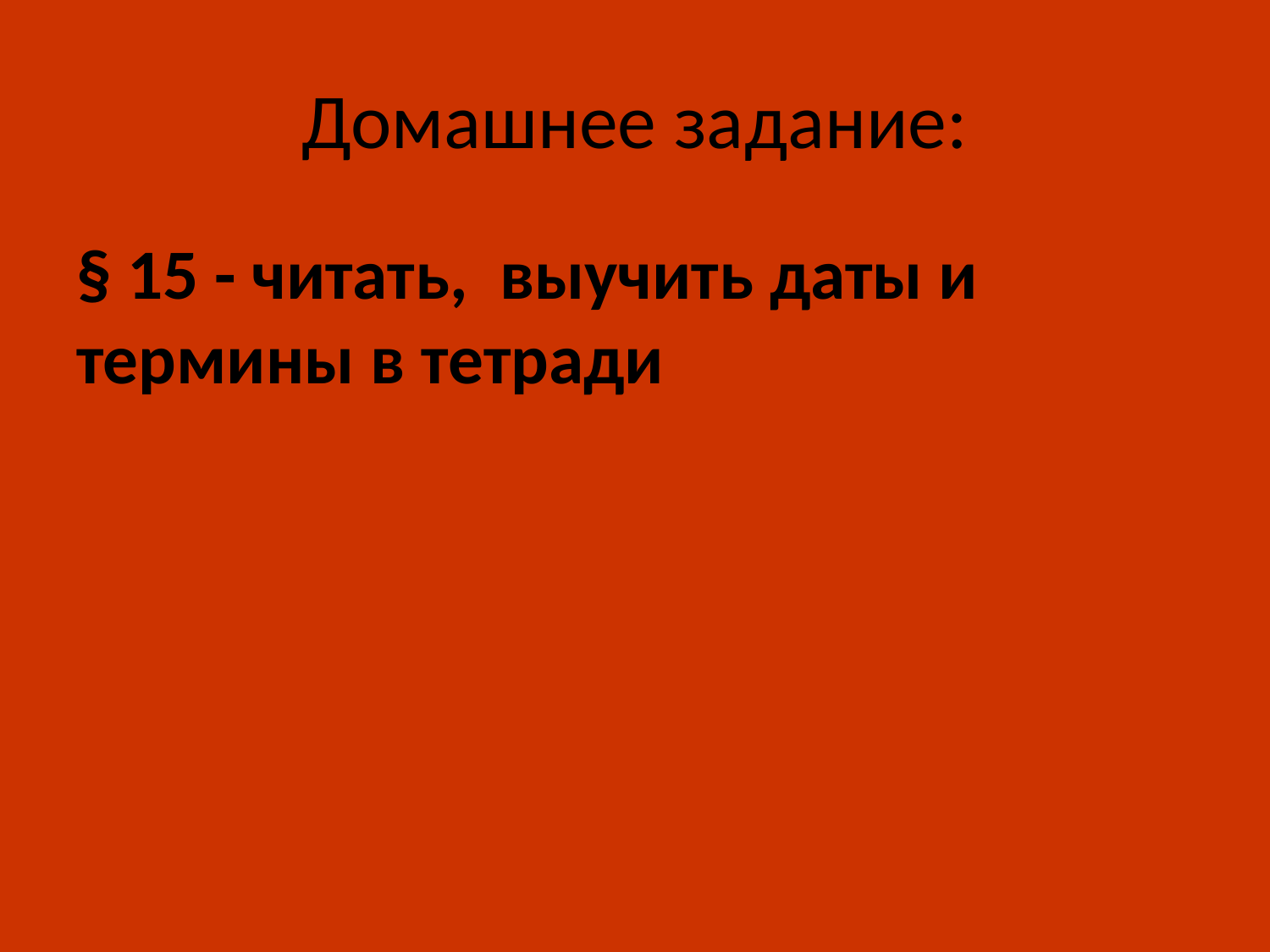

# Домашнее задание:
§ 15 - читать,  выучить даты и термины в тетради